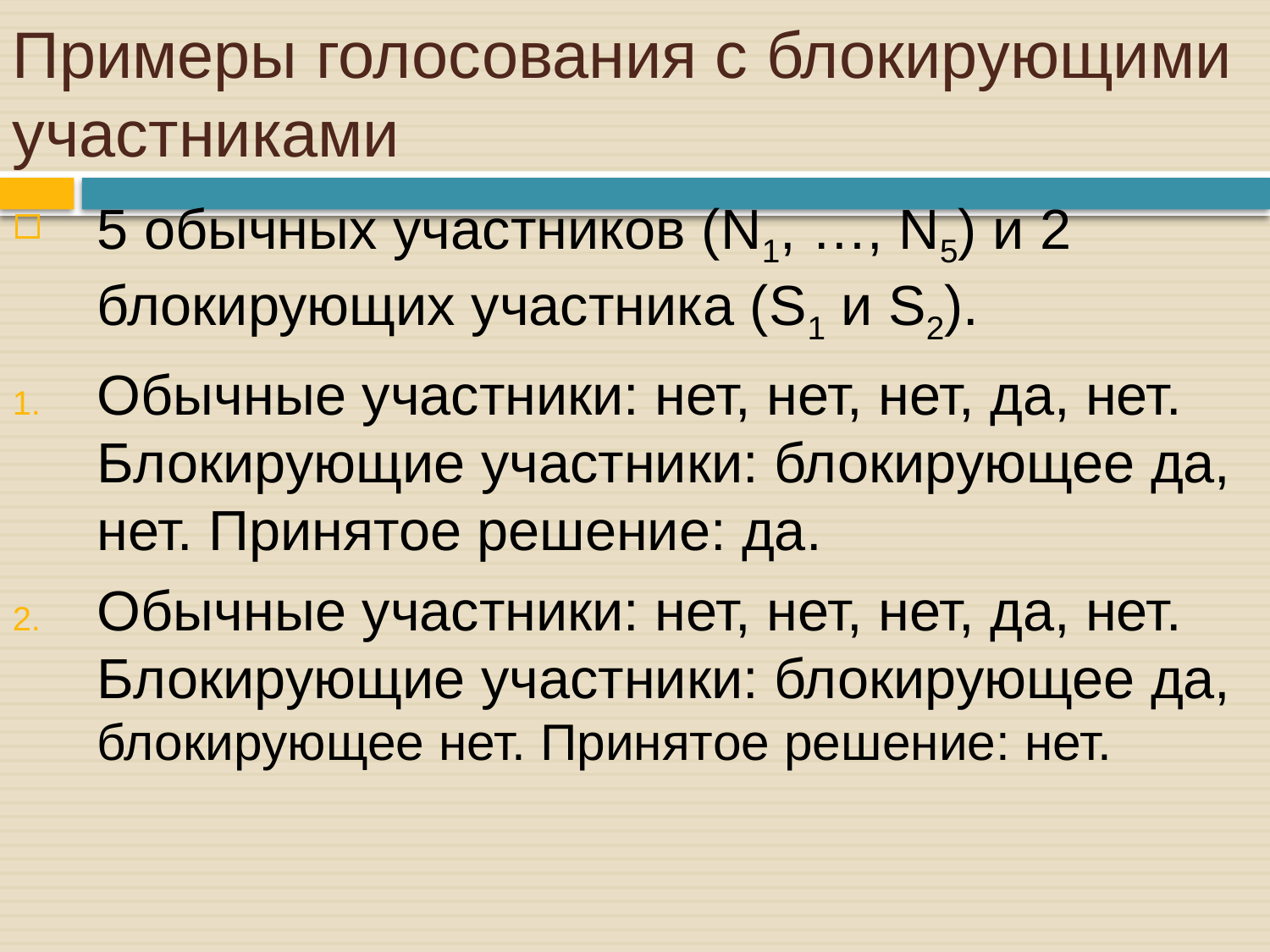

# Примеры голосования с блокирующими участниками
5 обычных участников (N1, …, N5) и 2 блокирующих участника (S1 и S2).
Обычные участники: нет, нет, нет, да, нет. Блокирующие участники: блокирующее да, нет. Принятое решение: да.
Обычные участники: нет, нет, нет, да, нет. Блокирующие участники: блокирующее да, блокирующее нет. Принятое решение: нет.